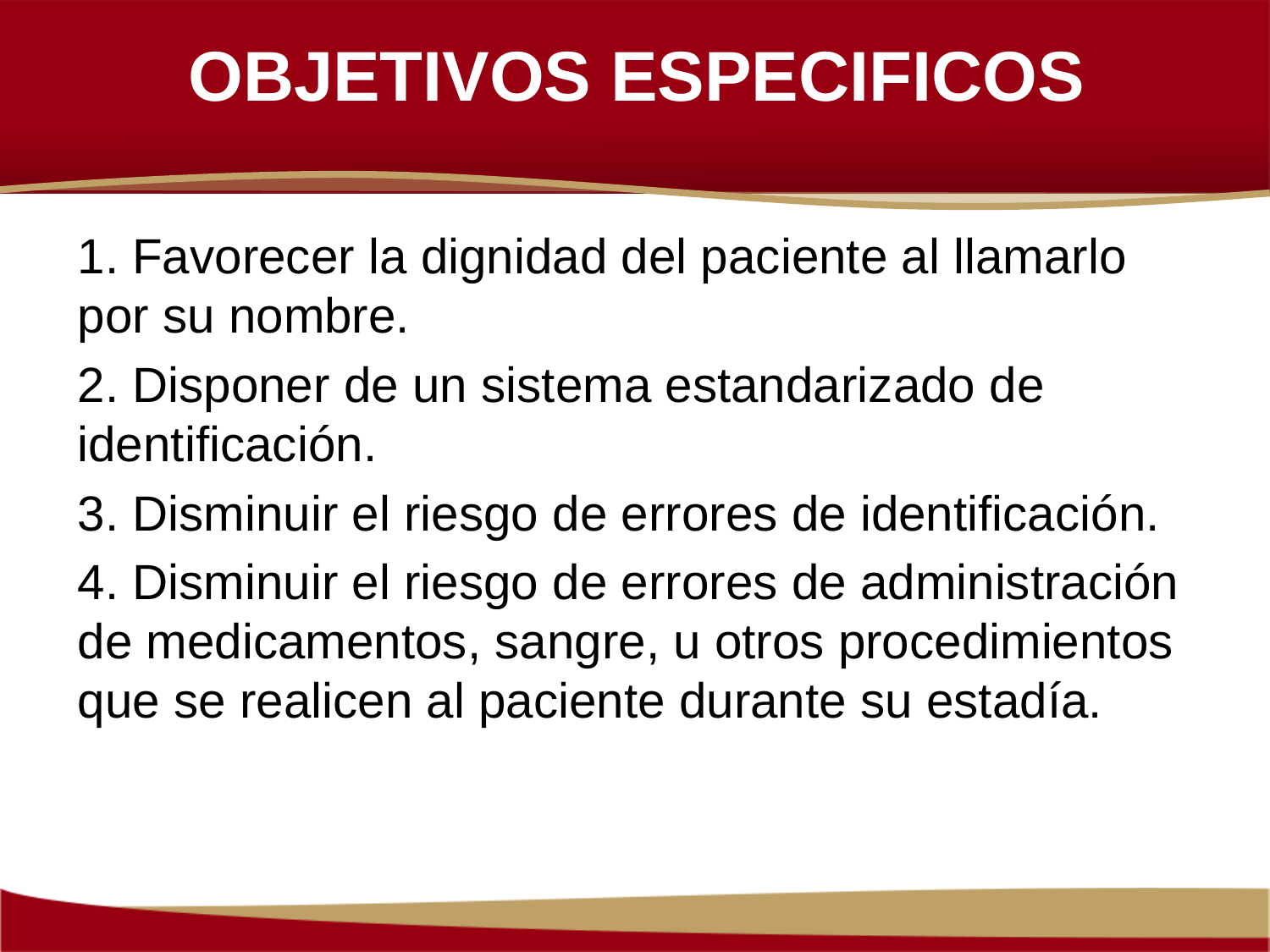

# OBJETIVOS ESPECIFICOS

1. Favorecer la dignidad del paciente al llamarlo por su nombre.
2. Disponer de un sistema estandarizado de identificación.
3. Disminuir el riesgo de errores de identificación.
4. Disminuir el riesgo de errores de administración de medicamentos, sangre, u otros procedimientos que se realicen al paciente durante su estadía.